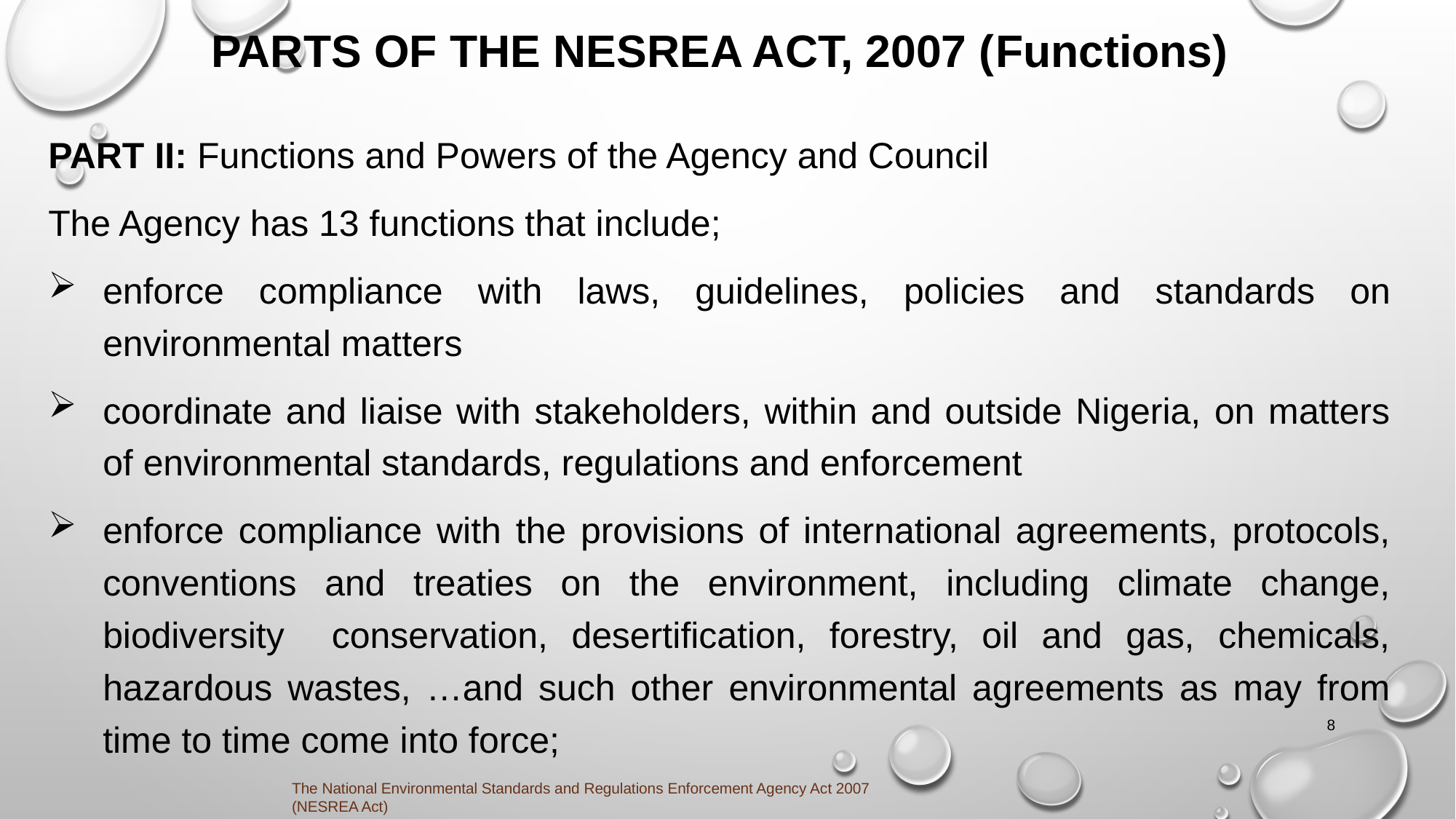

# Parts of The nesrea act, 2007 (Functions)
PART II: Functions and Powers of the Agency and Council
The Agency has 13 functions that include;
enforce compliance with laws, guidelines, policies and standards on environmental matters
coordinate and liaise with stakeholders, within and outside Nigeria, on matters of environmental standards, regulations and enforcement
enforce compliance with the provisions of international agreements, protocols, conventions and treaties on the environment, including climate change, biodiversity  conservation, desertification, forestry, oil and gas, chemicals, hazardous wastes, …and such other environmental agreements as may from time to time come into force;
8
The National Environmental Standards and Regulations Enforcement Agency Act 2007 (NESREA Act)